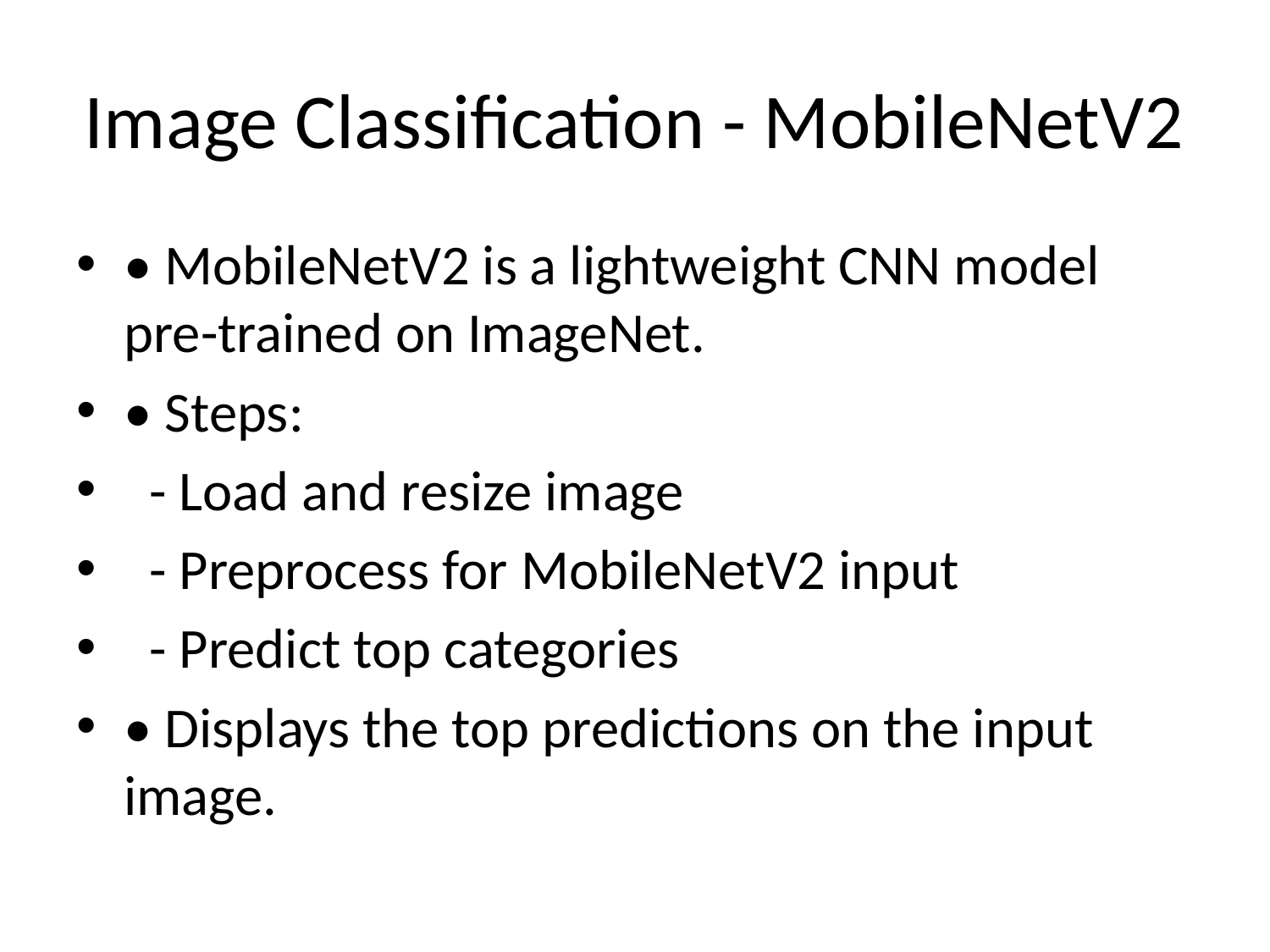

# Image Classification - MobileNetV2
• MobileNetV2 is a lightweight CNN model pre-trained on ImageNet.
• Steps:
  - Load and resize image
  - Preprocess for MobileNetV2 input
  - Predict top categories
• Displays the top predictions on the input image.